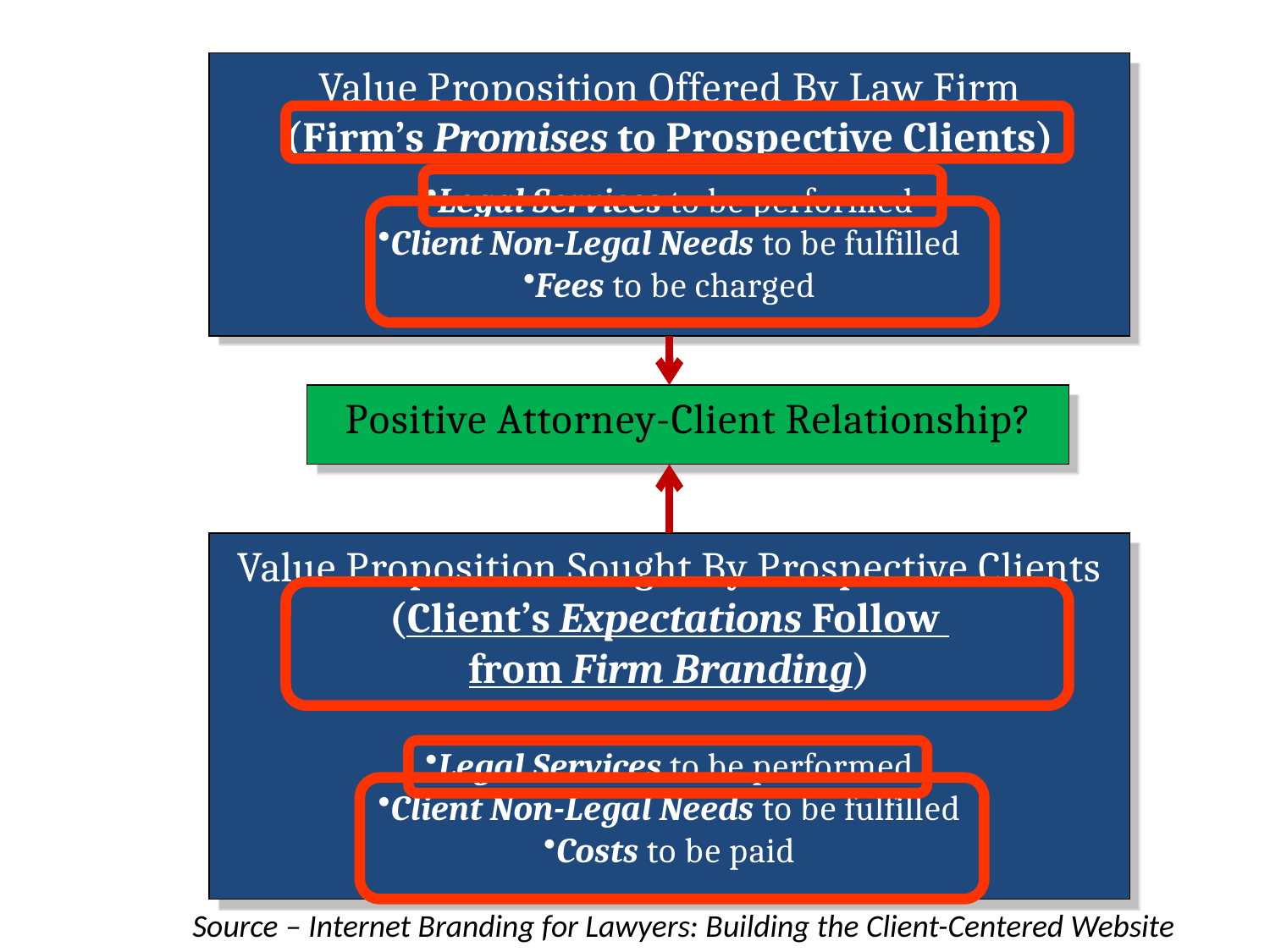

Value Proposition Offered By Law Firm
(Firm’s Promises to Prospective Clients)

Legal Services to be performed
Client Non-Legal Needs to be fulfilled
Fees to be charged

Positive Attorney-Client Relationship?
Value Proposition Sought By Prospective Clients
(Client’s Expectations Follow
from Firm Branding)

Legal Services to be performed
Client Non-Legal Needs to be fulfilled
Costs to be paid

Source – Internet Branding for Lawyers: Building the Client-Centered Website